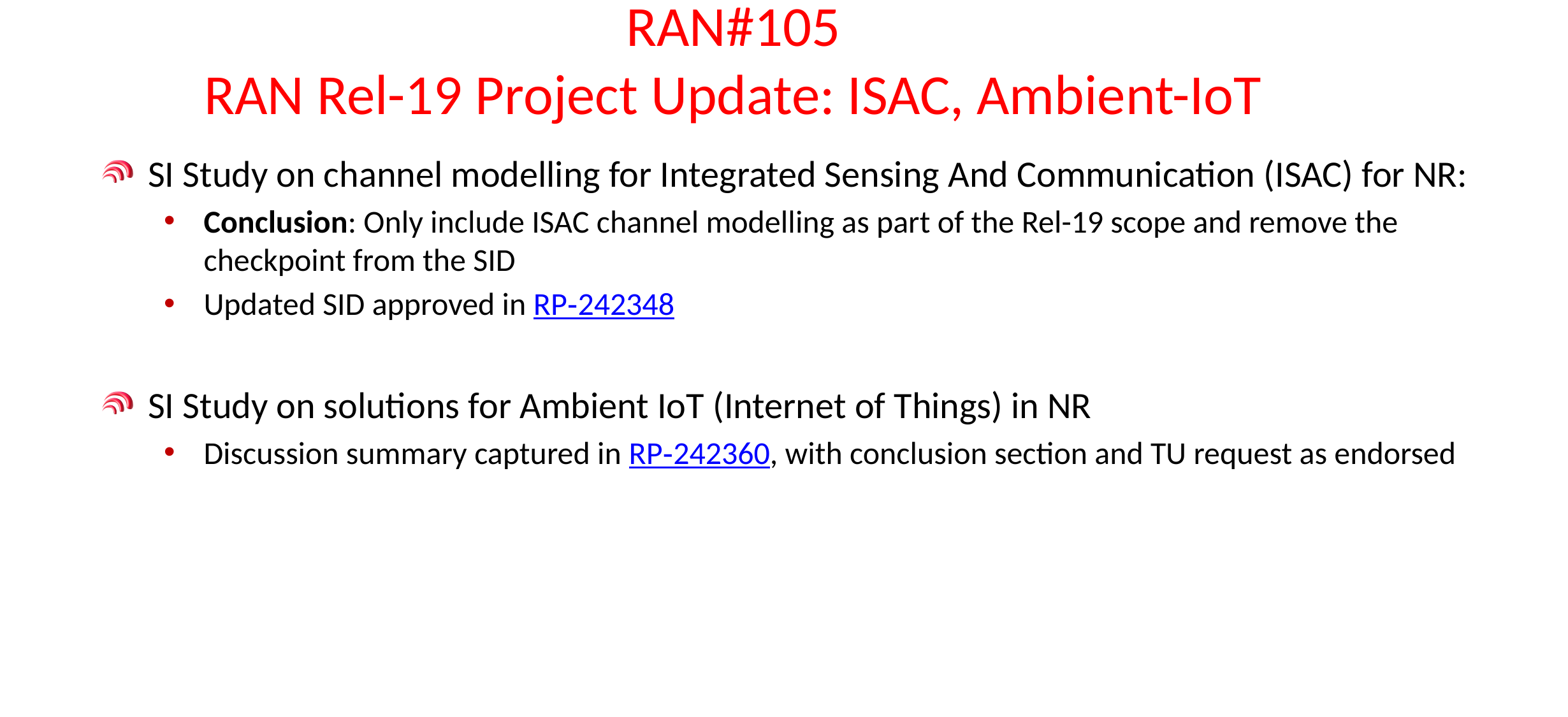

# RAN#105 RAN Rel-19 Project Update: ISAC, Ambient-IoT
SI Study on channel modelling for Integrated Sensing And Communication (ISAC) for NR:
Conclusion: Only include ISAC channel modelling as part of the Rel-19 scope and remove the checkpoint from the SID
Updated SID approved in RP‑242348

SI Study on solutions for Ambient IoT (Internet of Things) in NR
Discussion summary captured in RP‑242360, with conclusion section and TU request as endorsed